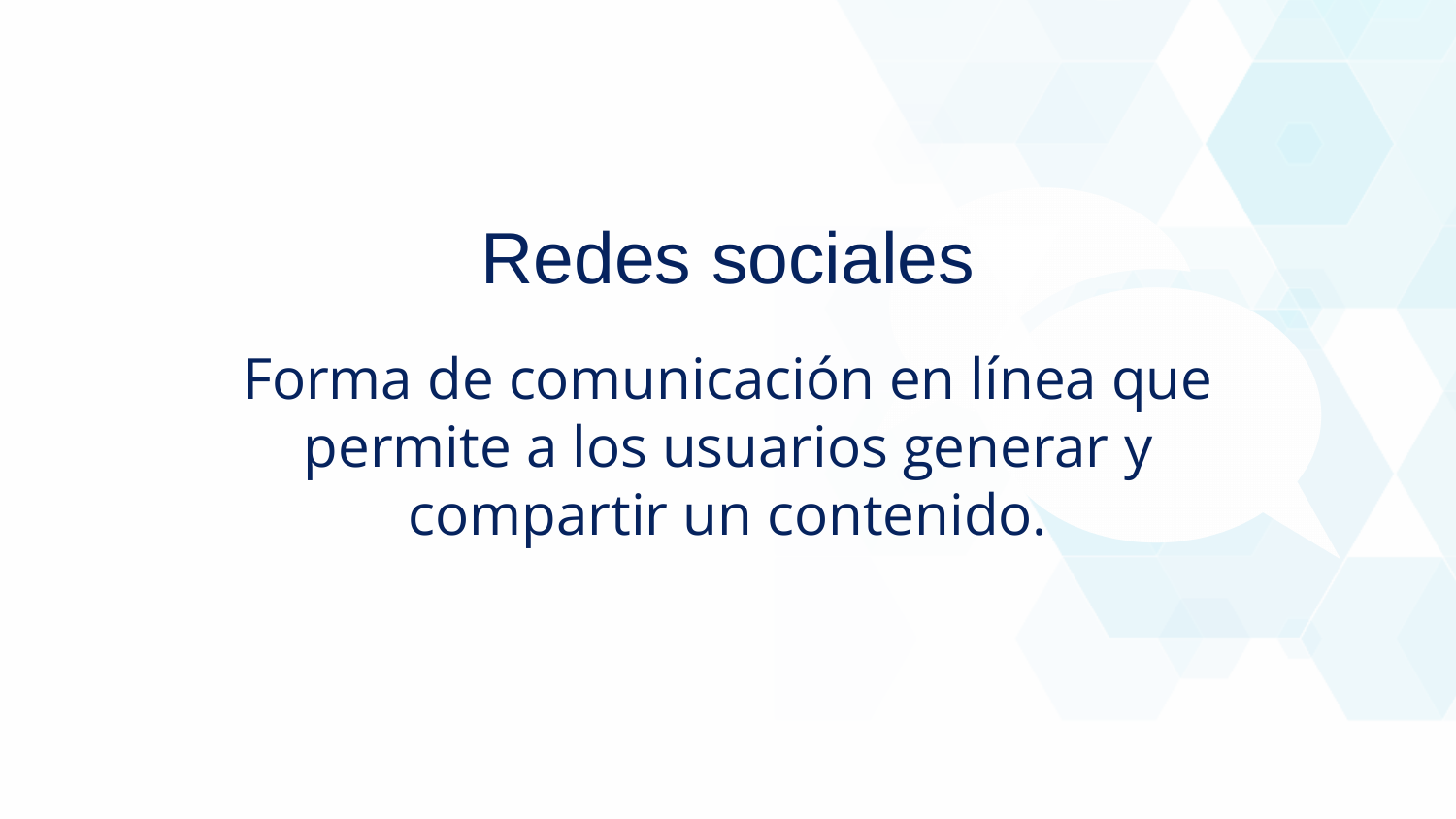

Redes sociales
Forma de comunicación en línea que permite a los usuarios generar y compartir un contenido.